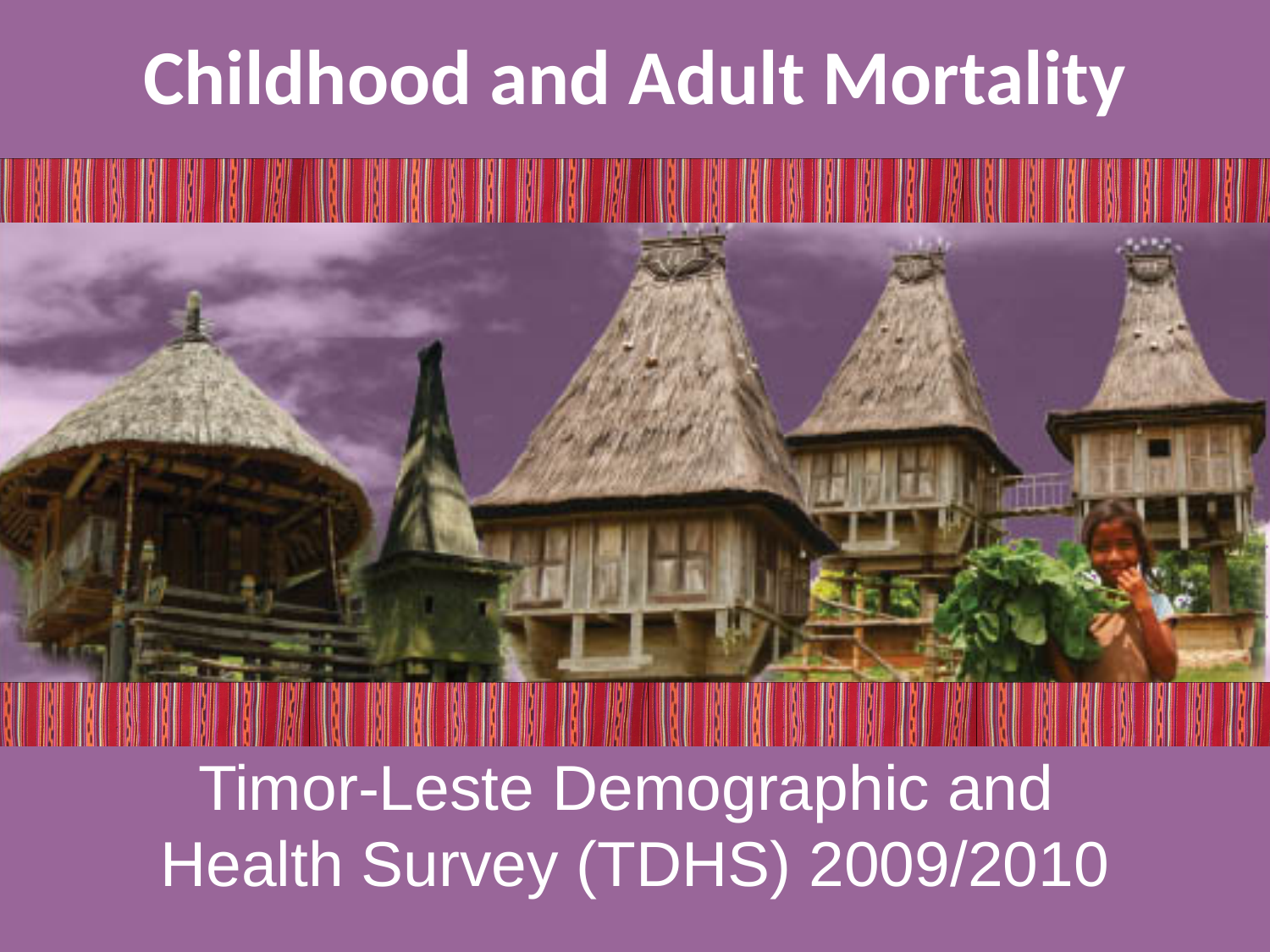

# Childhood and Adult Mortality
Timor-Leste Demographic and
Health Survey (TDHS) 2009/2010